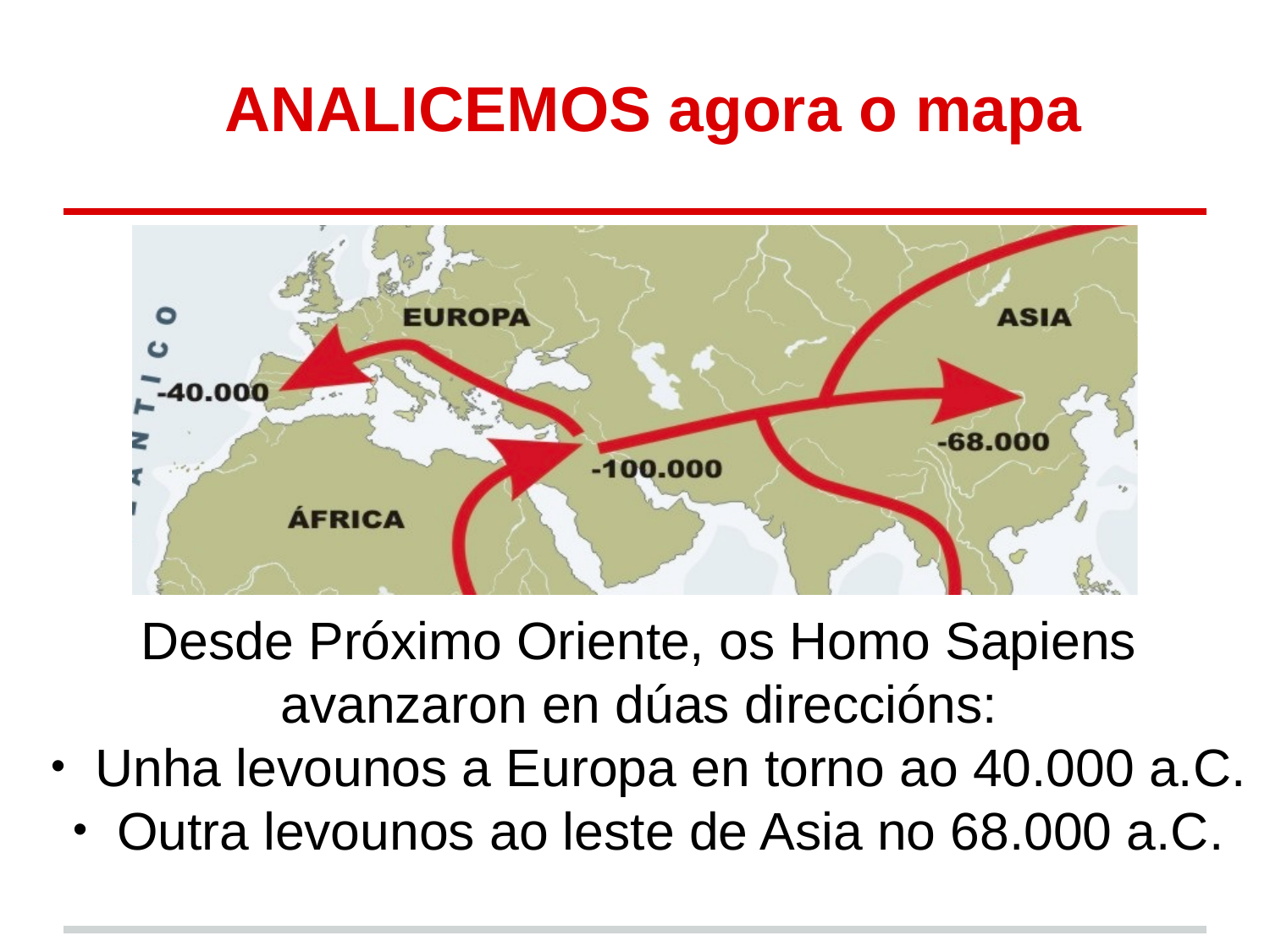

# ANALICEMOS agora o mapa

Desde Próximo Oriente, os Homo Sapiens avanzaron en dúas direccións:
Unha levounos a Europa en torno ao 40.000 a.C.
Outra levounos ao leste de Asia no 68.000 a.C.